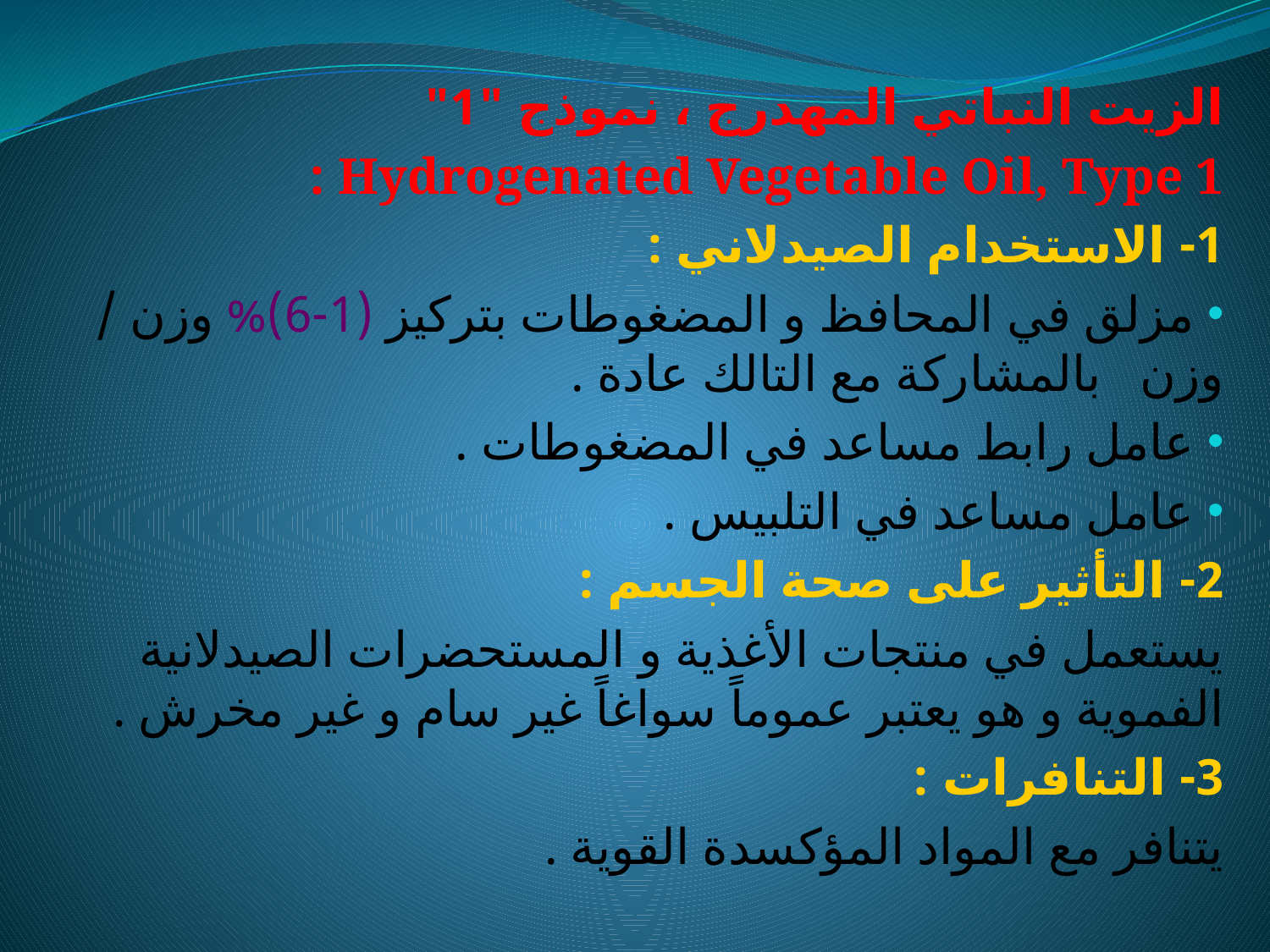

الزيت النباتي المهدرج ، نموذج "1"
Hydrogenated Vegetable Oil, Type 1 :
1- الاستخدام الصيدلاني :
 مزلق في المحافظ و المضغوطات بتركيز (1-6)% وزن / وزن   بالمشاركة مع التالك عادة .
 عامل رابط مساعد في المضغوطات .
 عامل مساعد في التلبيس .
2- التأثير على صحة الجسم :
يستعمل في منتجات الأغذية و المستحضرات الصيدلانية الفموية و هو يعتبر عموماً سواغاً غير سام و غير مخرش .
3- التنافرات :
يتنافر مع المواد المؤكسدة القوية .

#